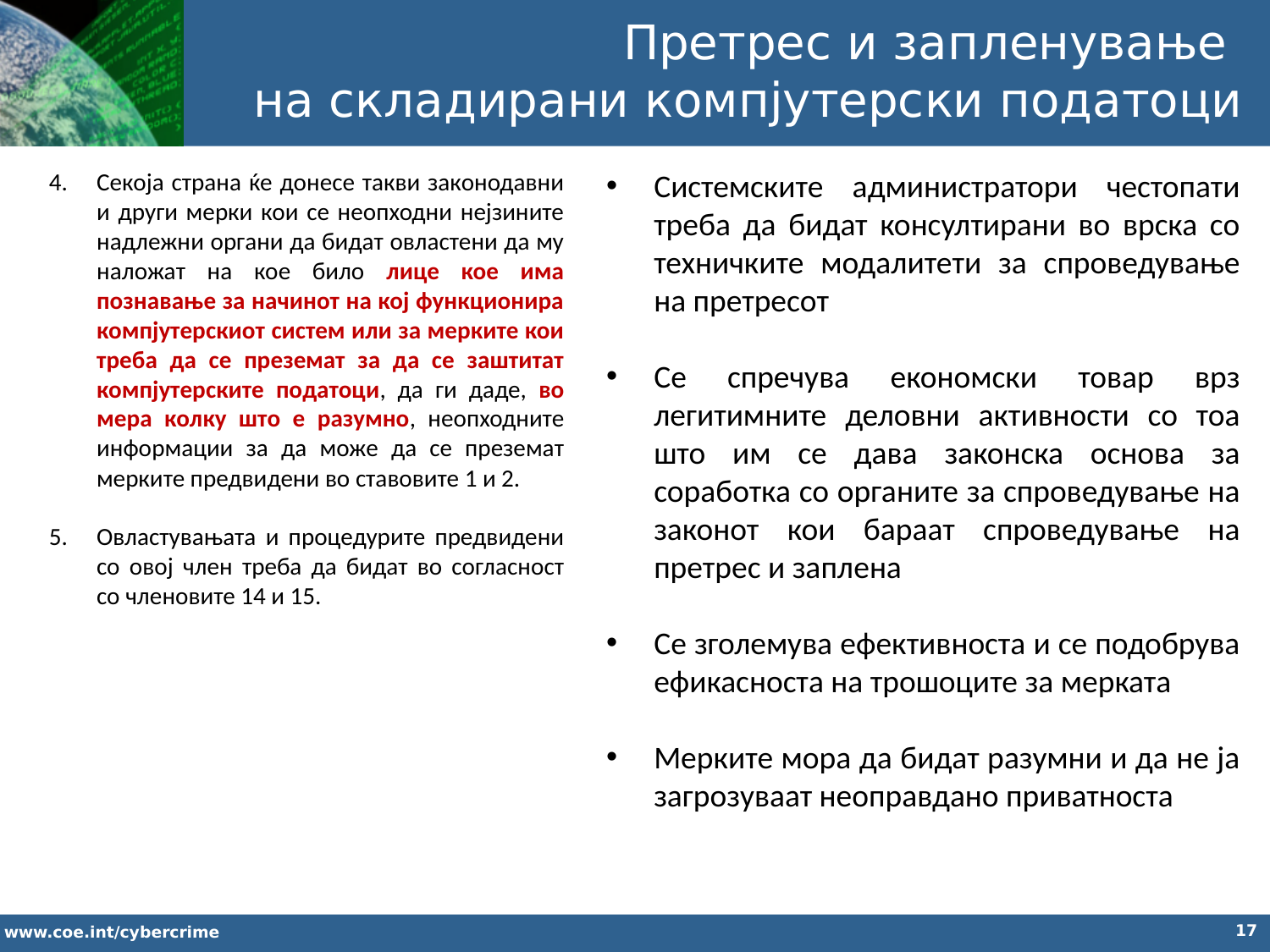

Претрес и запленување
на складирани компјутерски податоци
Секоја страна ќе донесе такви законодавни и други мерки кои се неопходни нејзините надлежни органи да бидат овластени да му наложат на кое било лице кое има познавање за начинот на кој функционира компјутерскиот систем или за мерките кои треба да се преземат за да се заштитат компјутерските податоци, да ги даде, во мера колку што е разумно, неопходните информации за да може да се преземат мерките предвидени во ставовите 1 и 2.

Овластувањата и процедурите предвидени со овој член треба да бидат во согласност со членовите 14 и 15.
Системските администратори честопати треба да бидат консултирани во врска со техничките модалитети за спроведување на претресот

Се спречува економски товар врз легитимните деловни активности со тоа што им се дава законска основа за соработка со органите за спроведување на законот кои бараат спроведување на претрес и заплена

Се зголемува ефективноста и се подобрува ефикасноста на трошоците за мерката

Мерките мора да бидат разумни и да не ја загрозуваат неоправдано приватноста